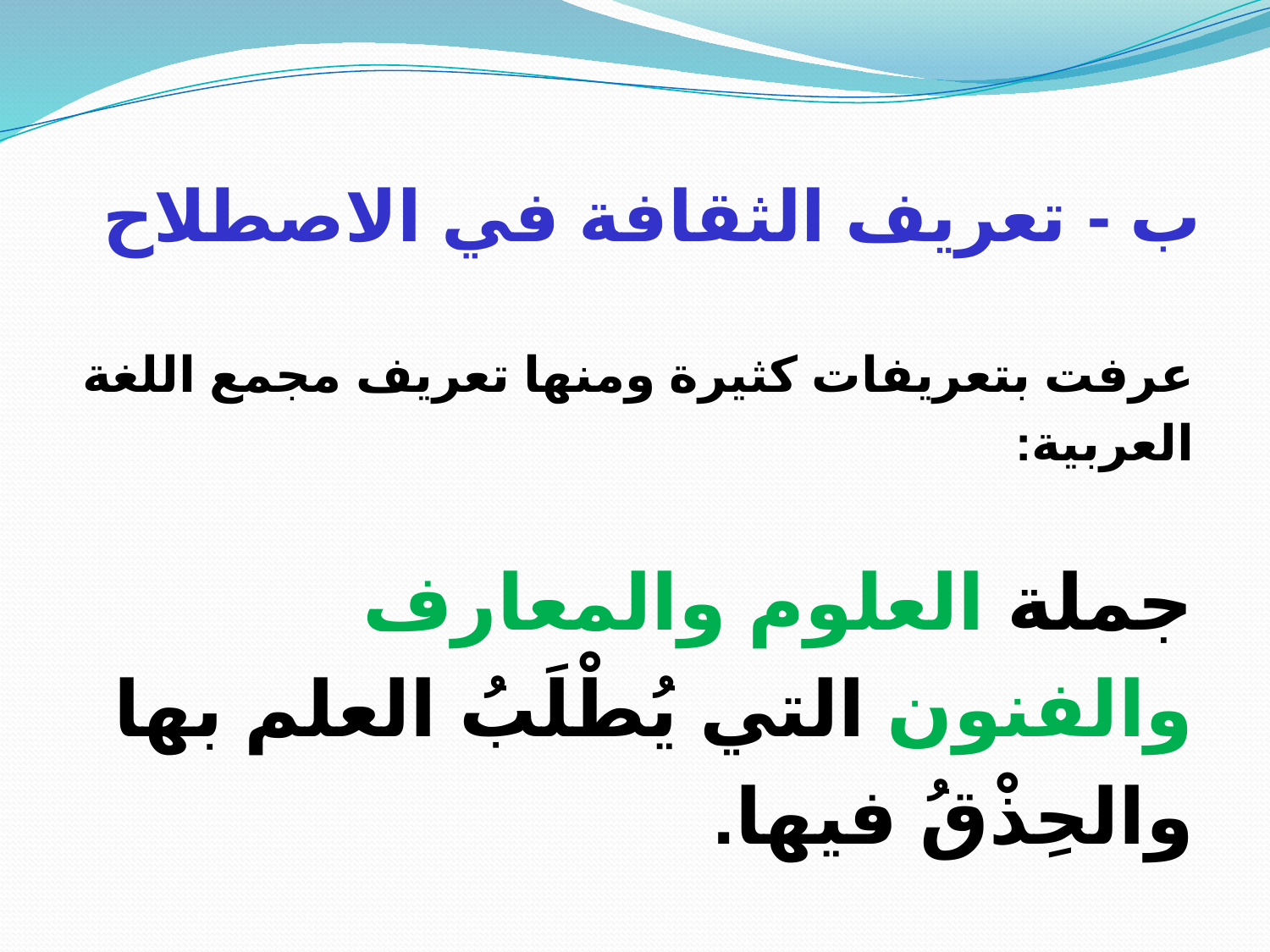

# ب - تعريف الثقافة في الاصطلاح

عرفت بتعريفات كثيرة ومنها تعريف مجمع اللغة العربية:

جملة العلوم والمعارف والفنون التي يُطْلَبُ العلم بها والحِذْقُ فيها.